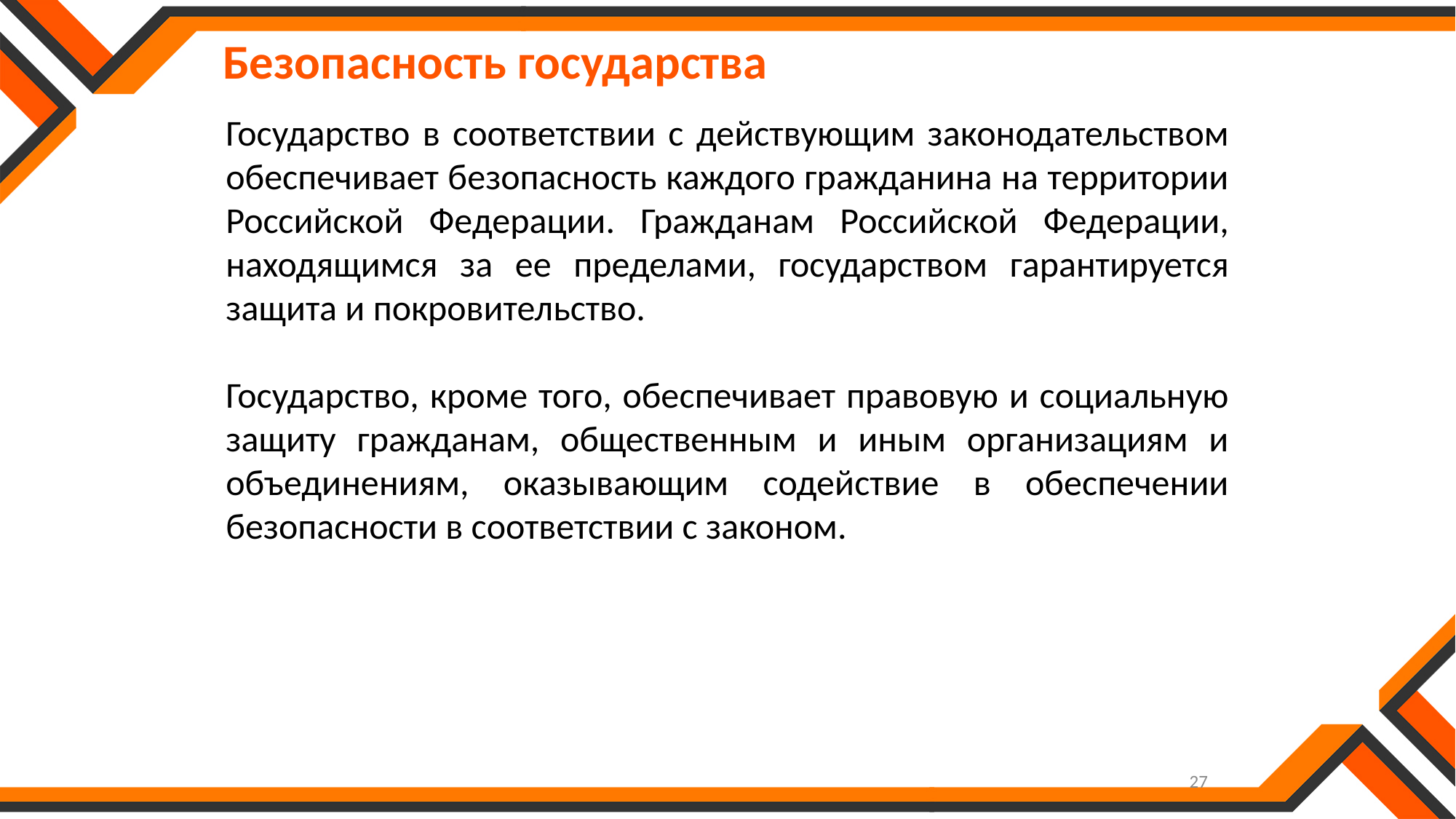

Безопасность государства
Государство в соответствии с действующим законодательством обеспечивает безопасность каждого гражданина на территории Российской Федерации. Гражданам Российской Федерации, находящимся за ее пределами, государством гарантируется защита и покровительство.

Государство, кроме того, обеспечивает правовую и социальную защиту гражданам, общественным и иным организациям и объединениям, оказывающим содействие в обеспечении безопасности в соответствии с законом.

27